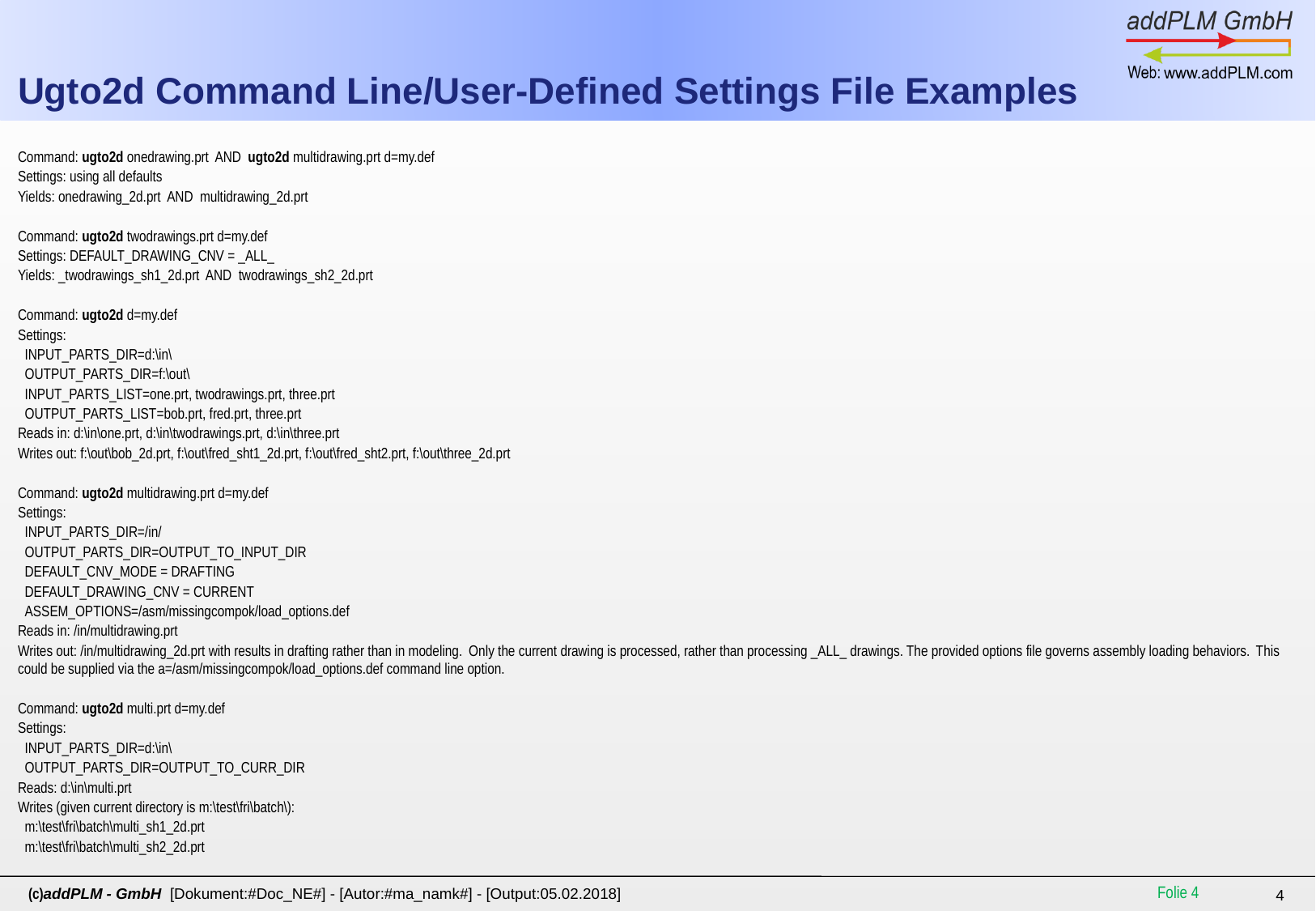

# Ugto2d Command Line/User-Defined Settings File Examples
Command: ugto2d onedrawing.prt  AND  ugto2d multidrawing.prt d=my.def
Settings: using all defaults
Yields: onedrawing_2d.prt  AND  multidrawing_2d.prt

Command: ugto2d twodrawings.prt d=my.def
Settings: DEFAULT_DRAWING_CNV = _ALL_
Yields: _twodrawings_sh1_2d.prt  AND  twodrawings_sh2_2d.prt

Command: ugto2d d=my.def
Settings:
  INPUT_PARTS_DIR=d:\in\
  OUTPUT_PARTS_DIR=f:\out\
  INPUT_PARTS_LIST=one.prt, twodrawings.prt, three.prt
  OUTPUT_PARTS_LIST=bob.prt, fred.prt, three.prt
Reads in: d:\in\one.prt, d:\in\twodrawings.prt, d:\in\three.prt
Writes out: f:\out\bob_2d.prt, f:\out\fred_sht1_2d.prt, f:\out\fred_sht2.prt, f:\out\three_2d.prt

Command: ugto2d multidrawing.prt d=my.def
Settings:
  INPUT_PARTS_DIR=/in/
  OUTPUT_PARTS_DIR=OUTPUT_TO_INPUT_DIR
  DEFAULT_CNV_MODE = DRAFTING
  DEFAULT_DRAWING_CNV = CURRENT
  ASSEM_OPTIONS=/asm/missingcompok/load_options.def
Reads in: /in/multidrawing.prt
Writes out: /in/multidrawing_2d.prt with results in drafting rather than in modeling.  Only the current drawing is processed, rather than processing _ALL_ drawings. The provided options file governs assembly loading behaviors.  This could be supplied via the a=/asm/missingcompok/load_options.def command line option.

Command: ugto2d multi.prt d=my.def
Settings:
  INPUT_PARTS_DIR=d:\in\
  OUTPUT_PARTS_DIR=OUTPUT_TO_CURR_DIR
Reads: d:\in\multi.prt
Writes (given current directory is m:\test\fri\batch\):
  m:\test\fri\batch\multi_sh1_2d.prt
  m:\test\fri\batch\multi_sh2_2d.prt
Folie 4